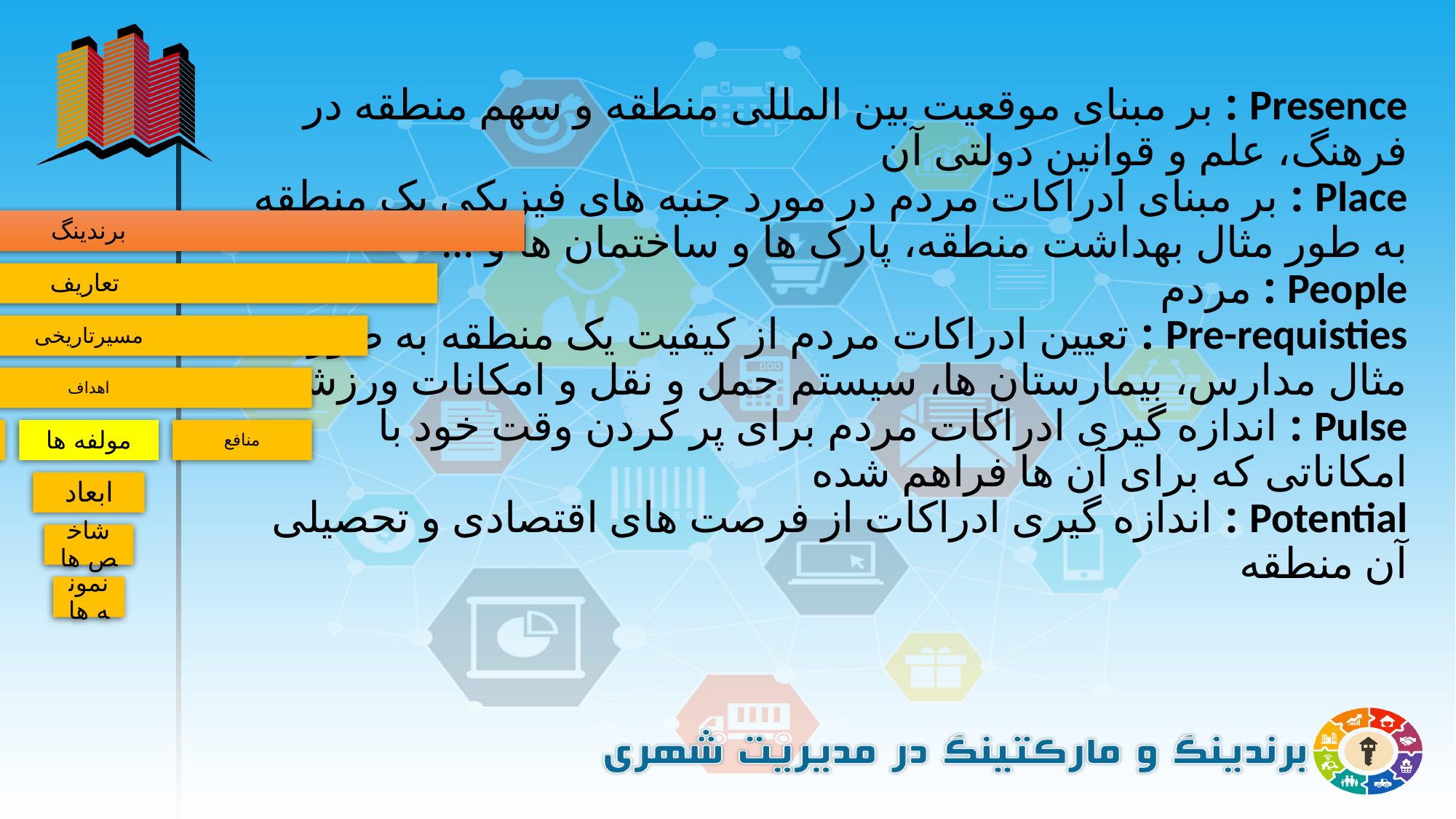

Presence : بر مبنای موقعیت بین المللی منطقه و سهم منطقه در فرهنگ، علم و قوانین دولتی آن 
Place : بر مبنای ادراکات مردم در مورد جنبه های فیزیکی یک منطقه به طور مثال بهداشت منطقه، پارک ها و ساختمان ها و ...
People : مردم
Pre-requisties : تعیین ادراکات مردم از کیفیت یک منطقه به طور مثال مدارس، بیمارستان ها، سیستم حمل و نقل و امکانات ورزشی
Pulse : اندازه گیری ادراکات مردم برای پر کردن وقت خود با امکاناتی که برای آن ها فراهم شده
Potential : اندازه گیری ادراکات از فرصت های اقتصادی و تحصیلی آن منطقه

برندینگ
تعاریف
مسیرتاریخی
اهداف
مولفه ها
منافع
ابعاد
شاخص ها
نمونه ها